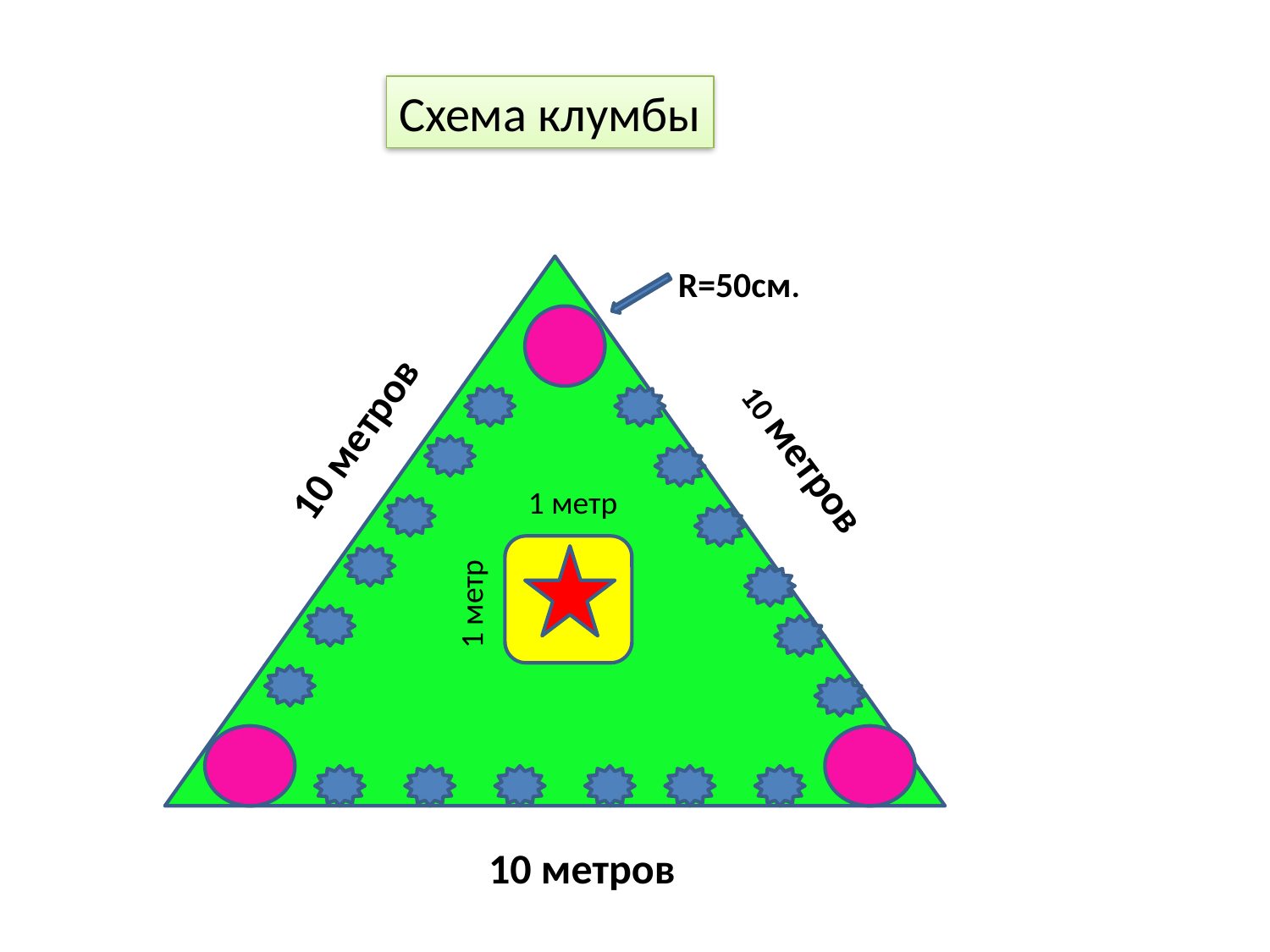

Схема клумбы

R=50см.

10 метров
10 метров

1 метр

1 метр

10 метров